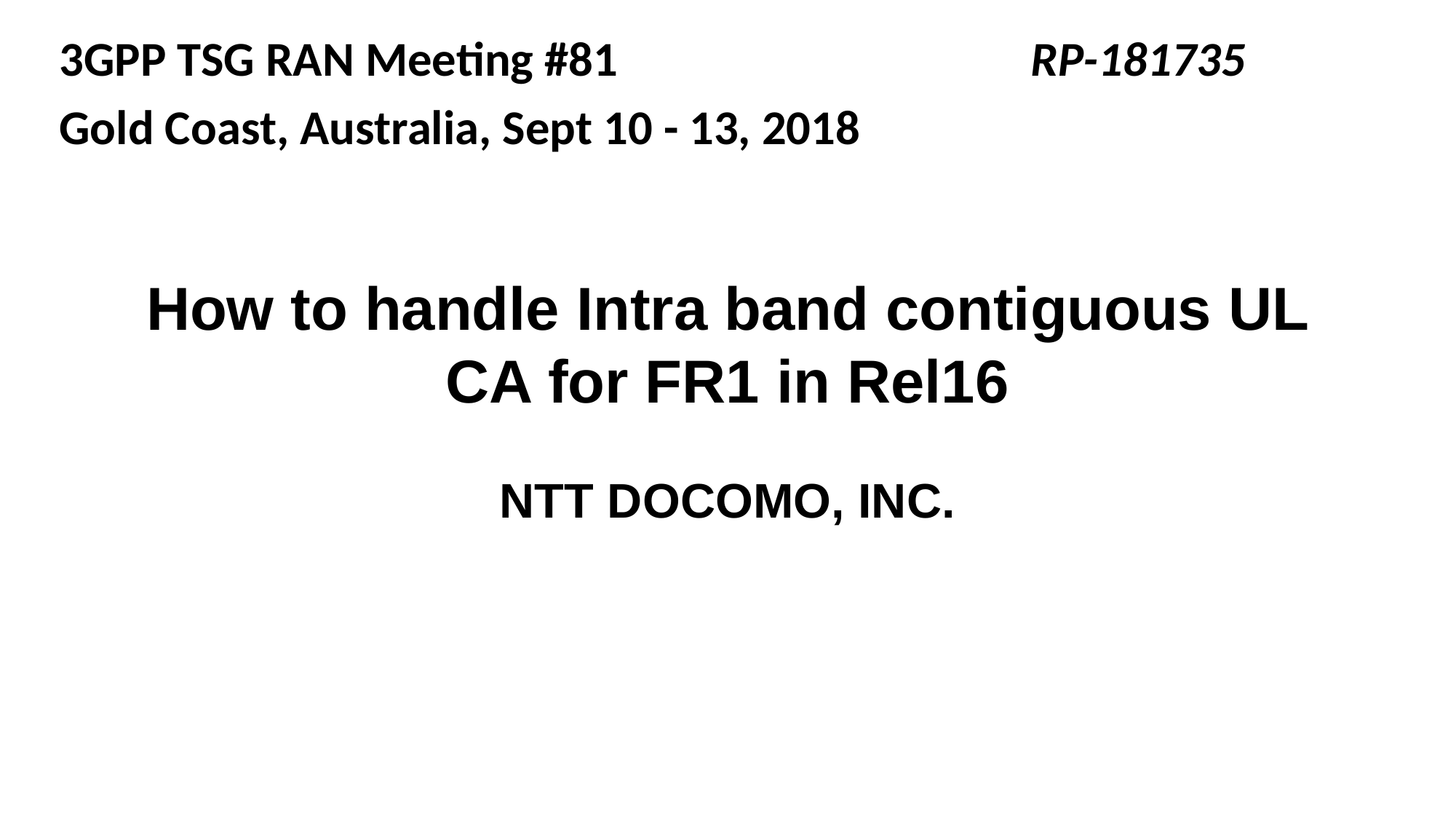

3GPP TSG RAN Meeting #81 	                             RP-181735
Gold Coast, Australia, Sept 10 - 13, 2018
# How to handle Intra band contiguous UL CA for FR1 in Rel16
NTT DOCOMO, INC.